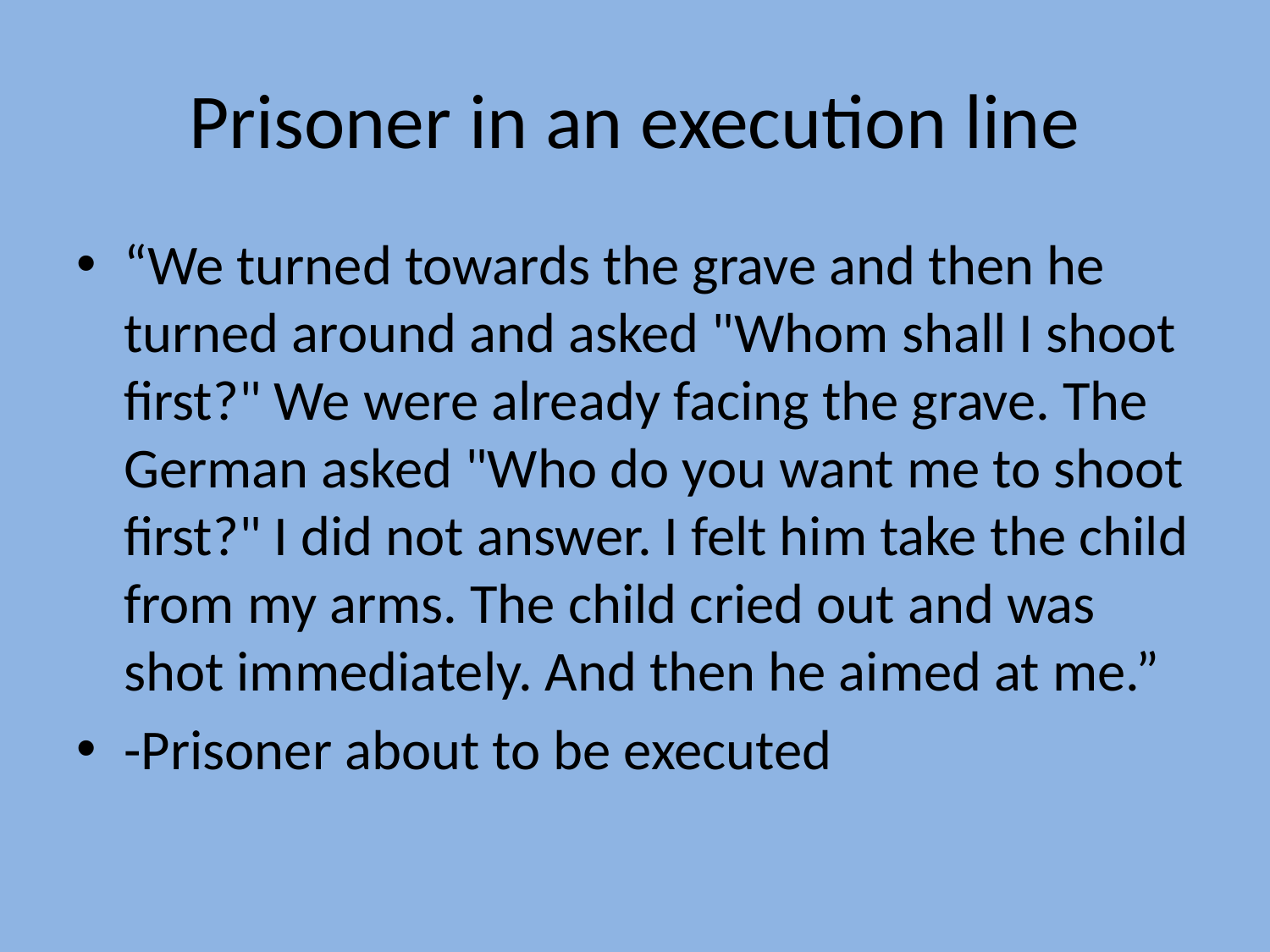

# Prisoner in an execution line
“We turned towards the grave and then he turned around and asked "Whom shall I shoot first?" We were already facing the grave. The German asked "Who do you want me to shoot first?" I did not answer. I felt him take the child from my arms. The child cried out and was shot immediately. And then he aimed at me.”
-Prisoner about to be executed